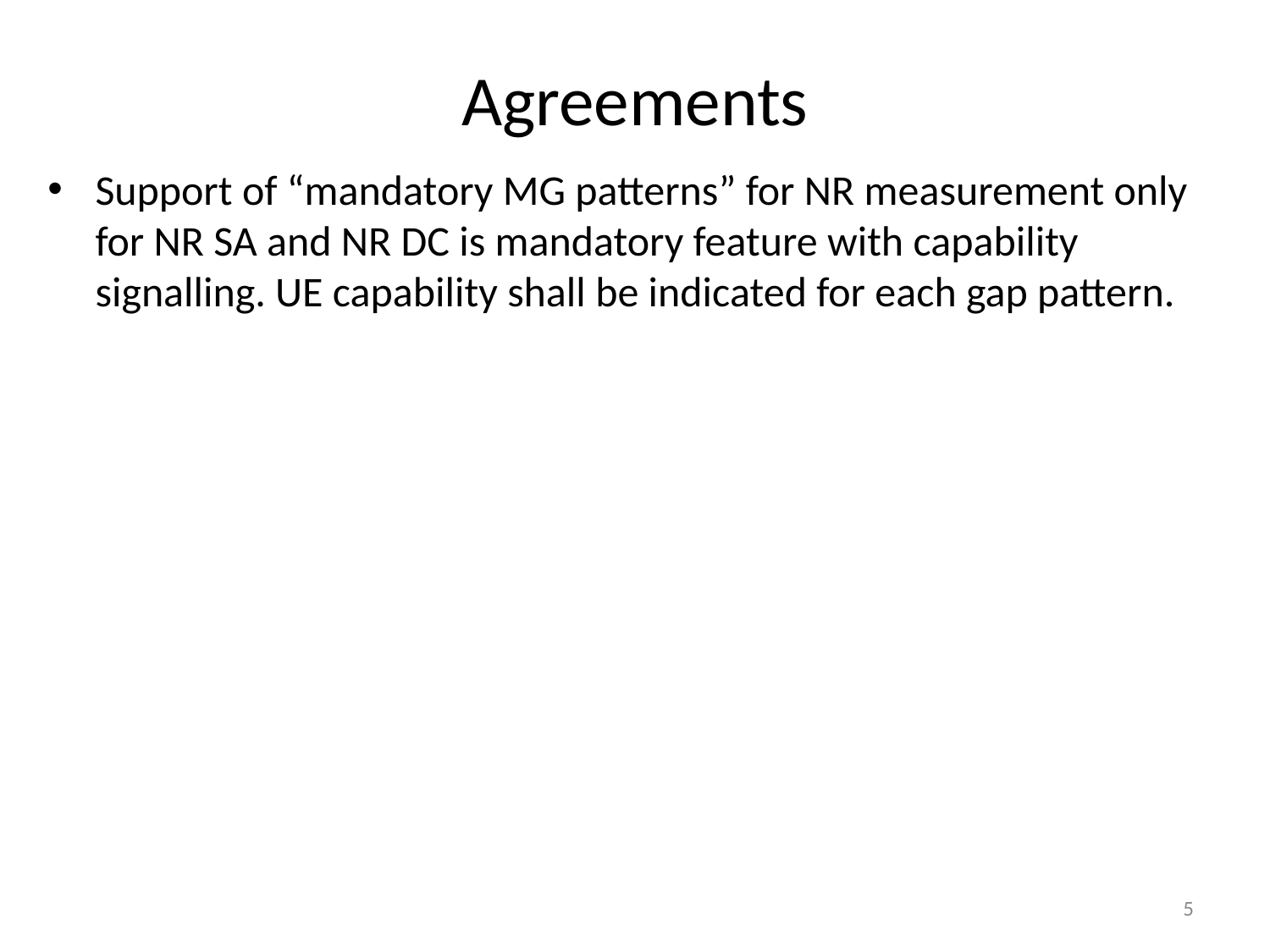

# Agreements
Support of “mandatory MG patterns” for NR measurement only for NR SA and NR DC is mandatory feature with capability signalling. UE capability shall be indicated for each gap pattern.

5